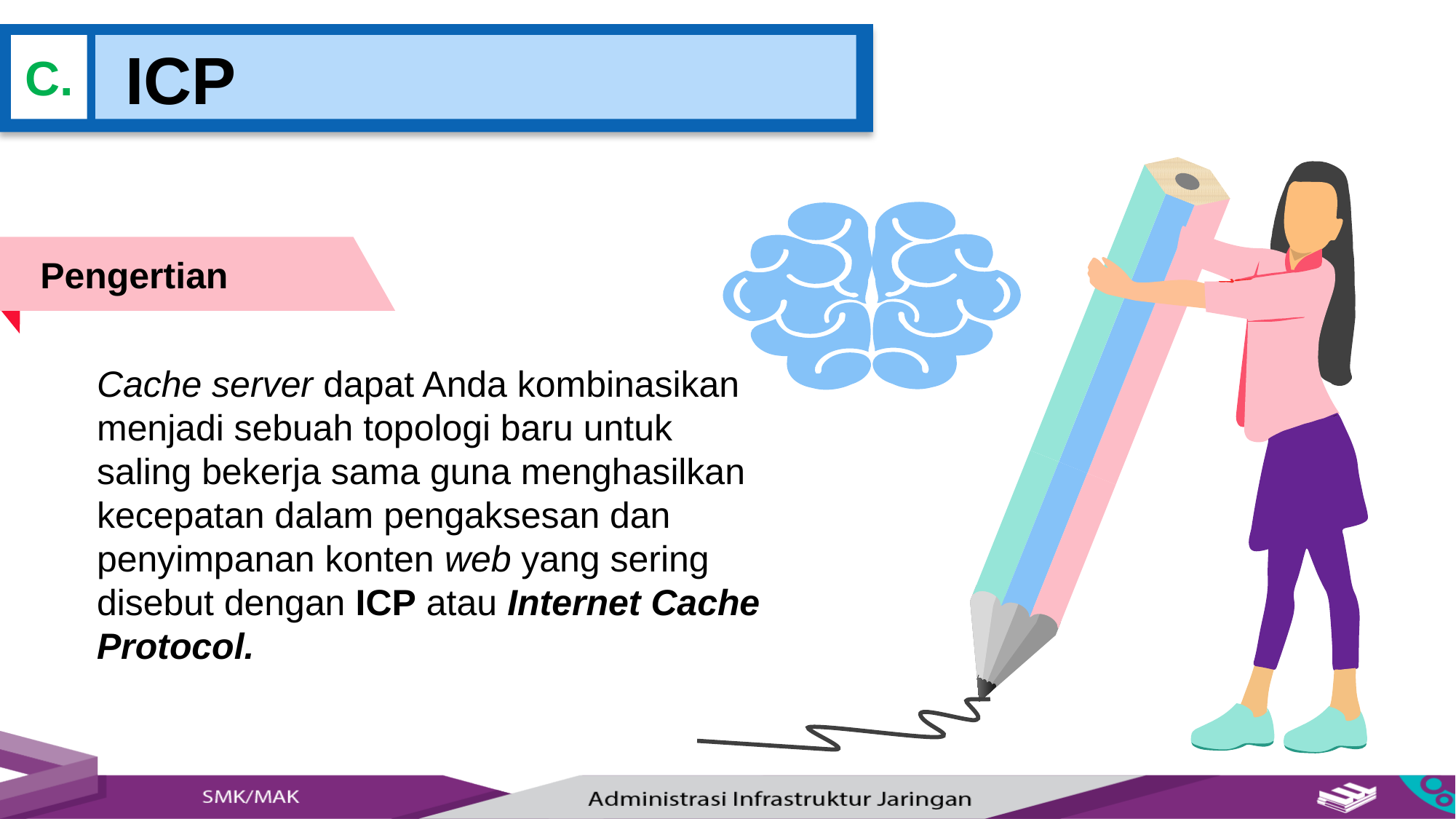

ICP

C.

Pengertian

Cache server dapat Anda kombinasikan menjadi sebuah topologi baru untuk saling bekerja sama guna menghasilkan kecepatan dalam pengaksesan dan penyimpanan konten web yang sering  disebut dengan ICP atau Internet Cache Protocol.